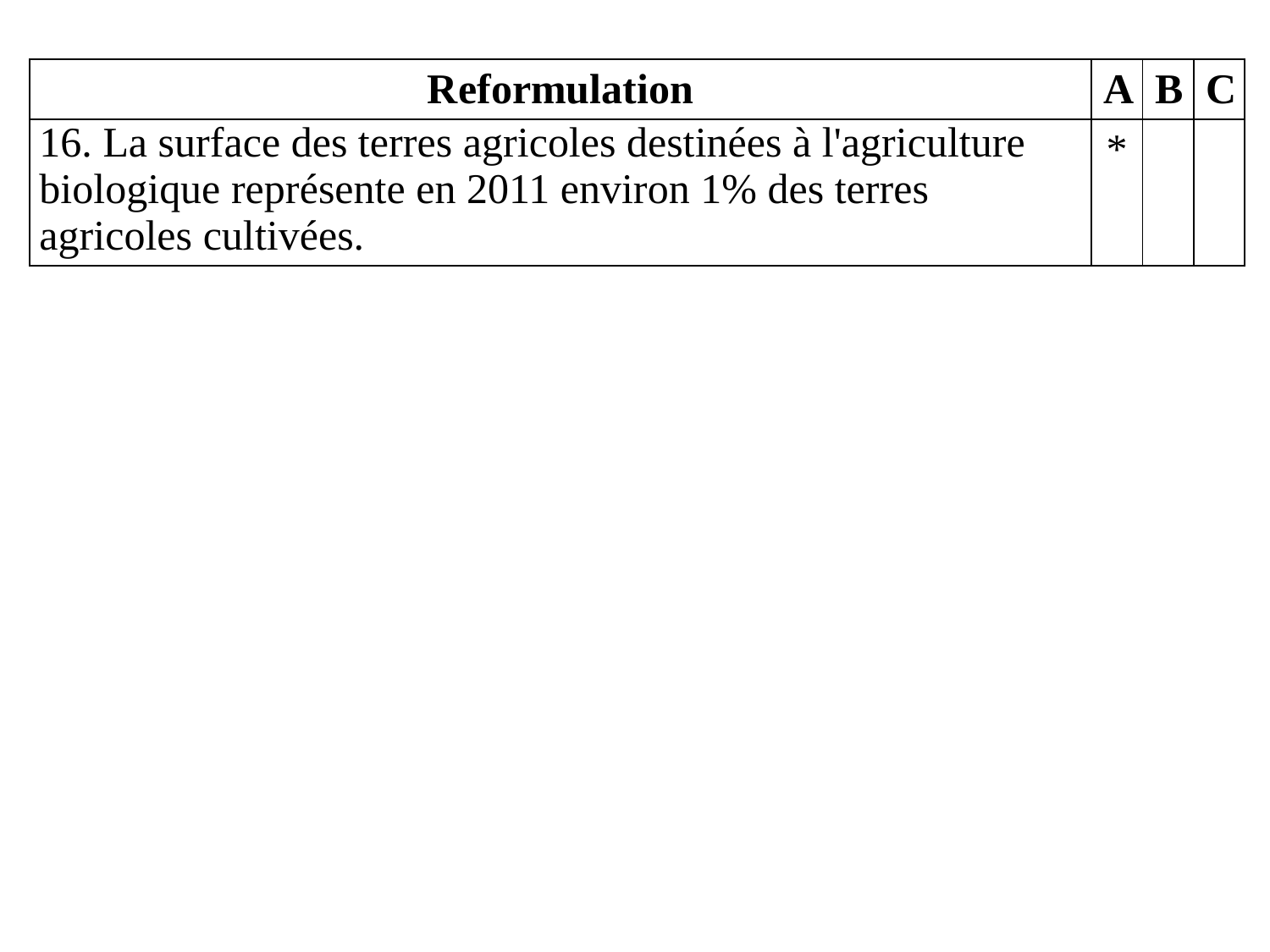

| Reformulation | A | B | C |
| --- | --- | --- | --- |
| 16. La surface des terres agricoles destinées à l'agriculture biologique représente en 2011 environ 1% des terres agricoles cultivées. | \* |  |  |